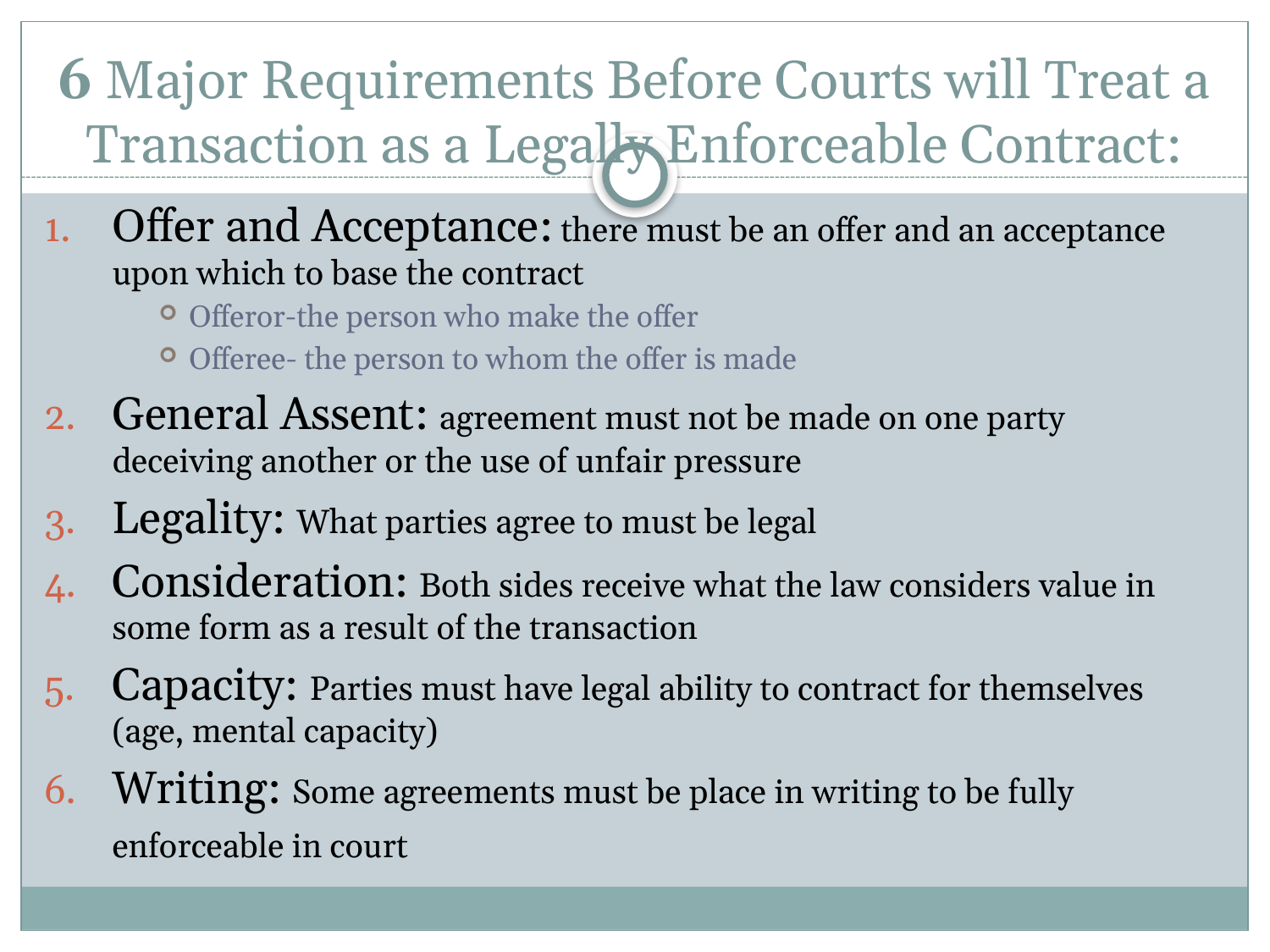

# 6 Major Requirements Before Courts will Treat a Transaction as a Legally Enforceable Contract:
Offer and Acceptance: there must be an offer and an acceptance upon which to base the contract
Offeror-the person who make the offer
Offeree- the person to whom the offer is made
General Assent: agreement must not be made on one party deceiving another or the use of unfair pressure
Legality: What parties agree to must be legal
Consideration: Both sides receive what the law considers value in some form as a result of the transaction
Capacity: Parties must have legal ability to contract for themselves (age, mental capacity)
Writing: Some agreements must be place in writing to be fully enforceable in court